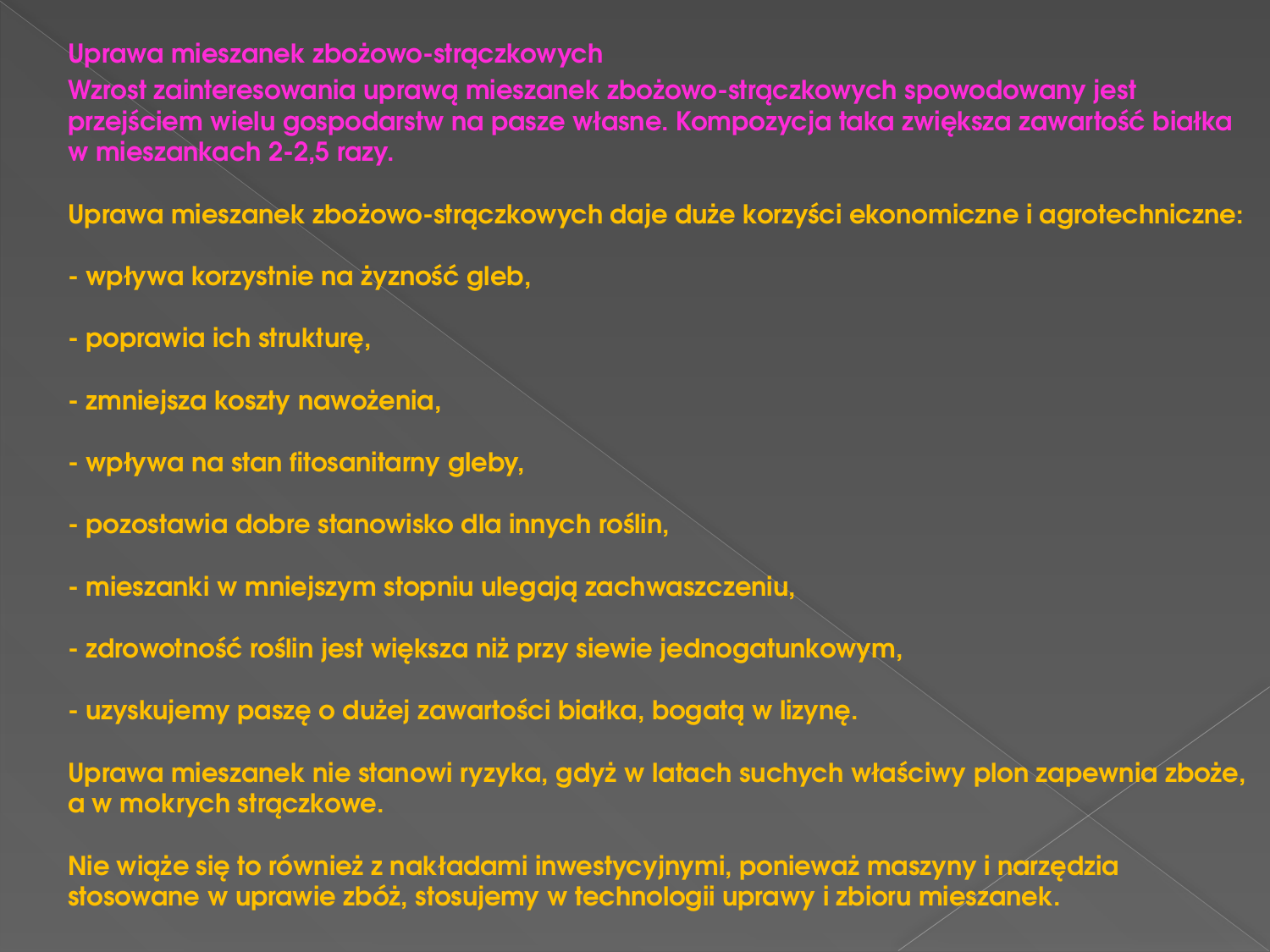

Uprawa mieszanek zbożowo-strączkowych
	Wzrost zainteresowania uprawą mieszanek zbożowo-strączkowych spowodowany jest przejściem wielu gospodarstw na pasze własne. Kompozycja taka zwiększa zawartość białka w mieszankach 2-2,5 razy.
Uprawa mieszanek zbożowo-strączkowych daje duże korzyści ekonomiczne i agrotechniczne:
- wpływa korzystnie na żyzność gleb,
- poprawia ich strukturę,
- zmniejsza koszty nawożenia,
- wpływa na stan fitosanitarny gleby,
- pozostawia dobre stanowisko dla innych roślin,
- mieszanki w mniejszym stopniu ulegają zachwaszczeniu,
- zdrowotność roślin jest większa niż przy siewie jednogatunkowym,
- uzyskujemy paszę o dużej zawartości białka, bogatą w lizynę.
Uprawa mieszanek nie stanowi ryzyka, gdyż w latach suchych właściwy plon zapewnia zboże, a w mokrych strączkowe.
Nie wiąże się to również z nakładami inwestycyjnymi, ponieważ maszyny i narzędzia stosowane w uprawie zbóż, stosujemy w technologii uprawy i zbioru mieszanek.